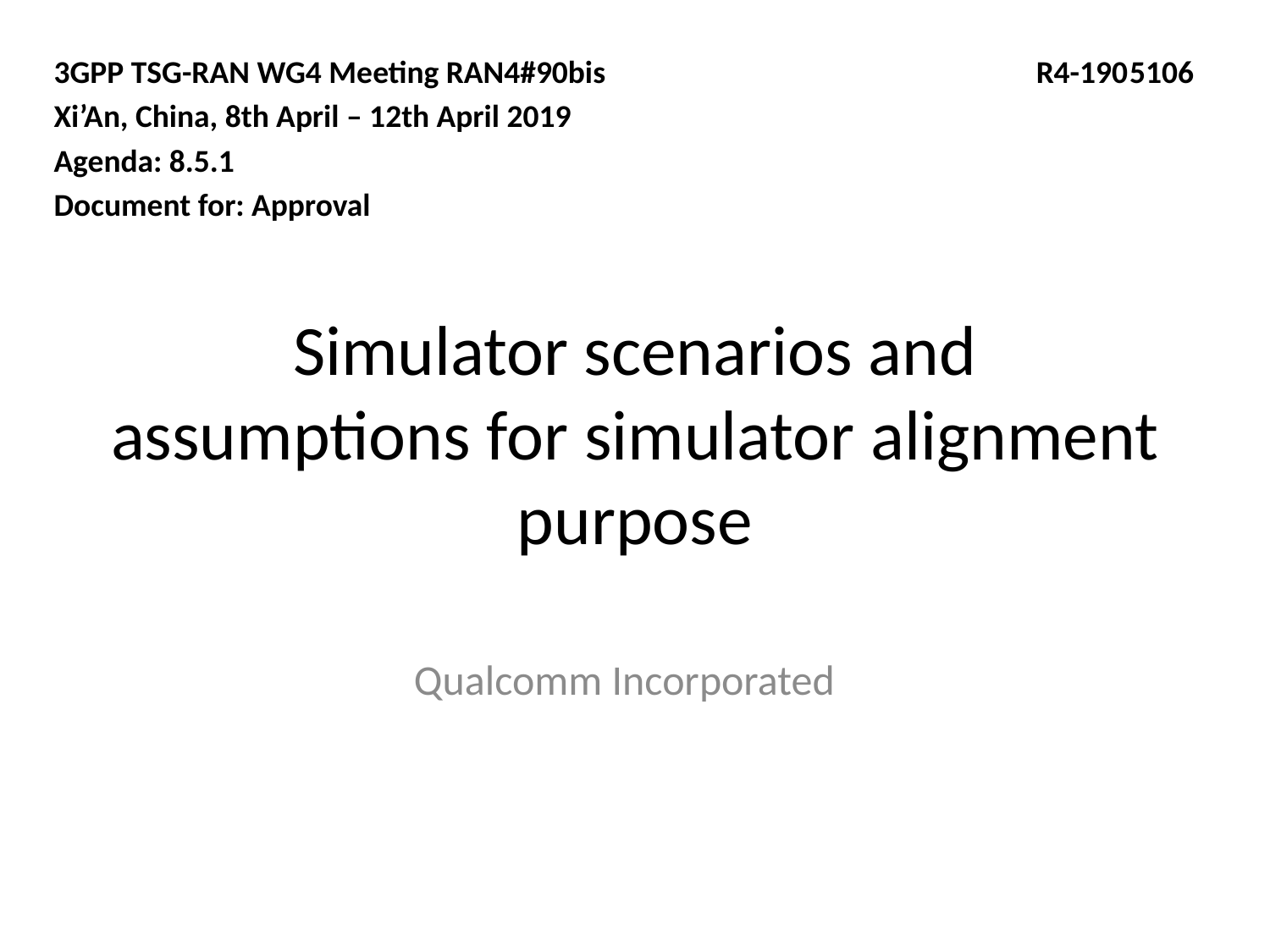

3GPP TSG-RAN WG4 Meeting RAN4#90bis                                                            R4-1905106
Xi’An, China, 8th April – 12th April 2019
Agenda: 8.5.1
Document for: Approval
# Simulator scenarios and assumptions for simulator alignment purpose
Qualcomm Incorporated